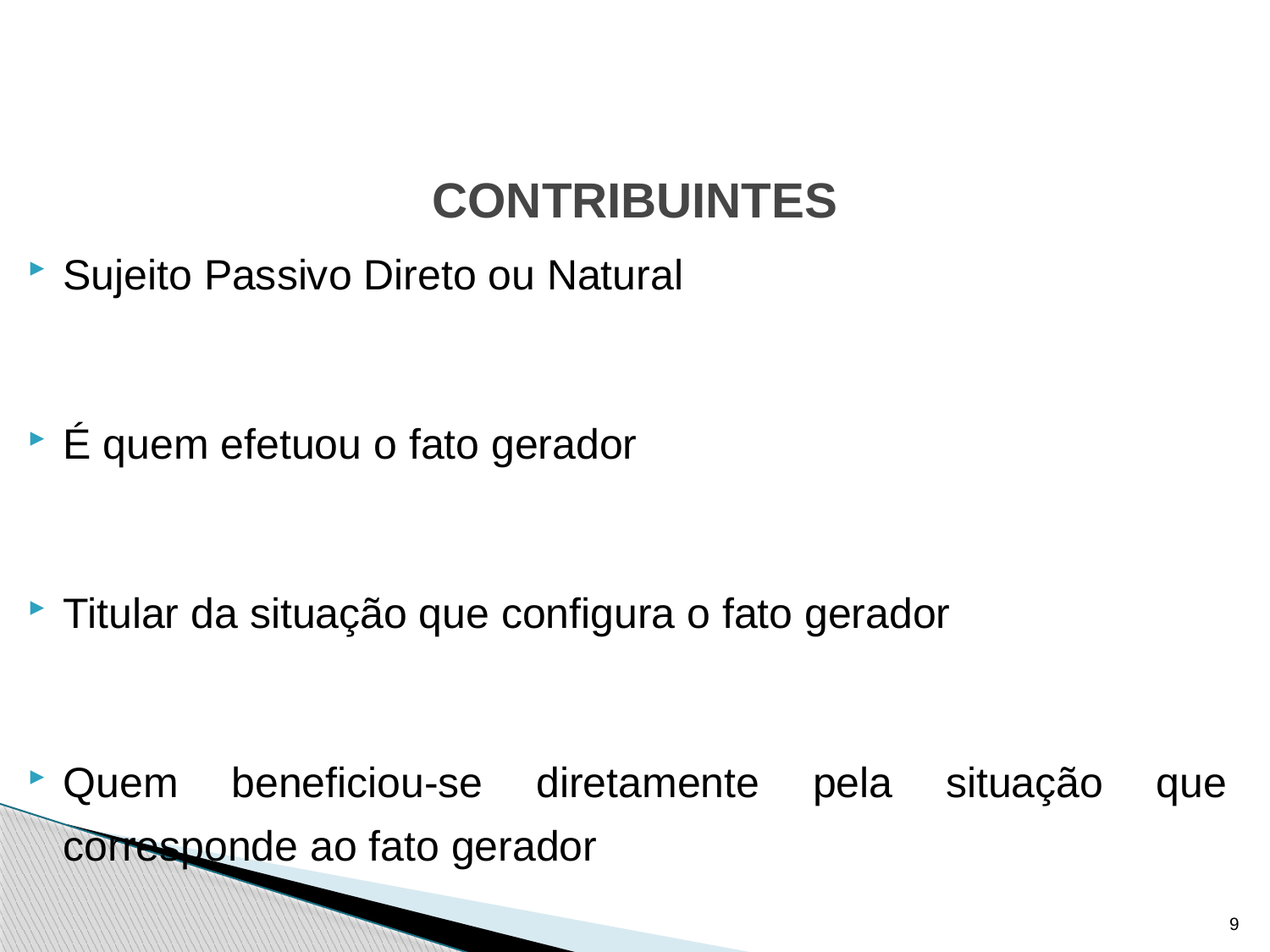

# CONTRIBUINTES
Sujeito Passivo Direto ou Natural

É quem efetuou o fato gerador

Titular da situação que configura o fato gerador

Quem beneficiou-se diretamente pela situação que corresponde ao fato gerador

9